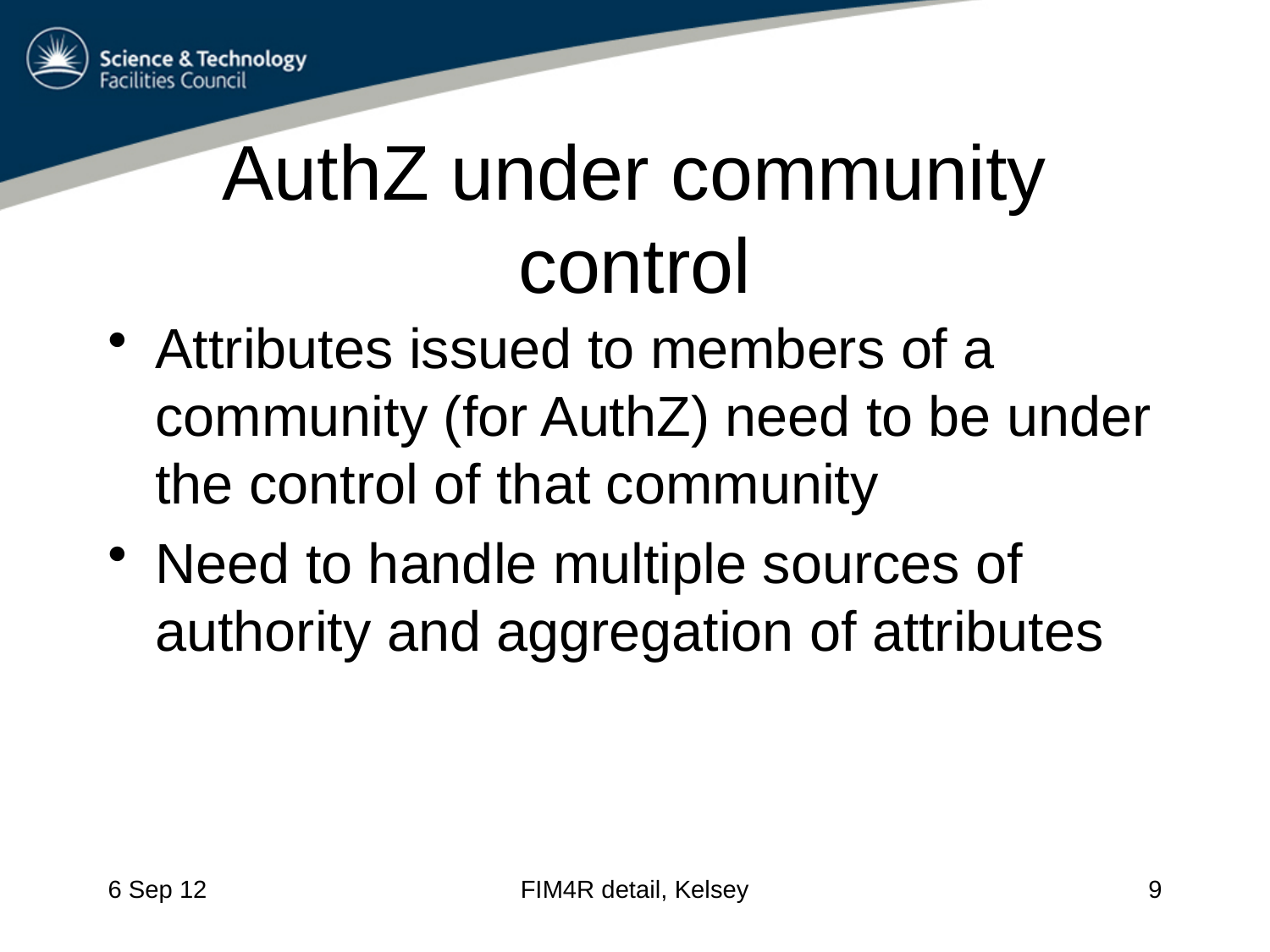

# AuthZ under community control
Attributes issued to members of a community (for AuthZ) need to be under the control of that community
Need to handle multiple sources of authority and aggregation of attributes
6 Sep 12
FIM4R detail, Kelsey
9